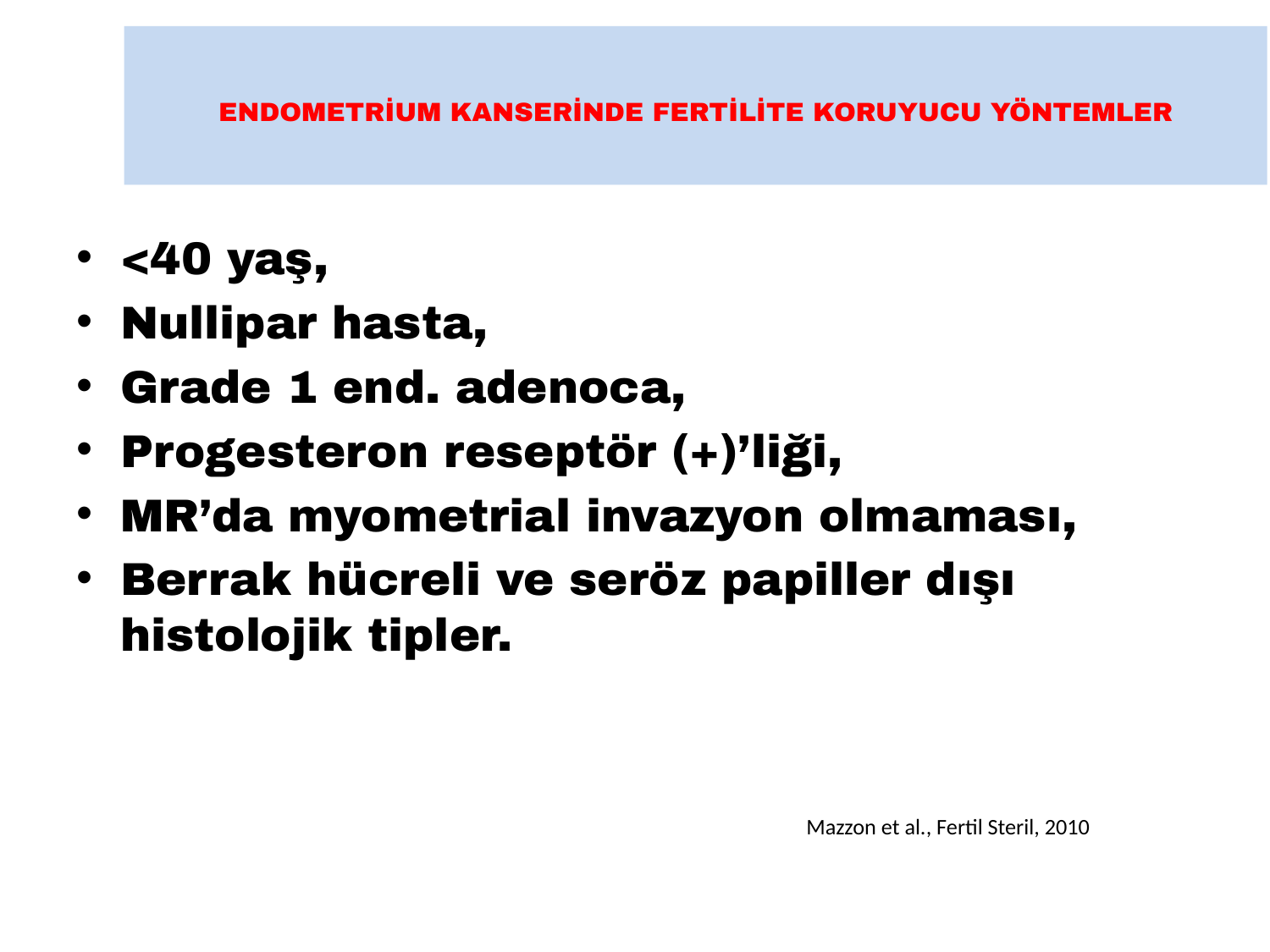

# ENDOMETRİUM KANSERİNDE FERTİLİTE KORUYUCU YÖNTEMLER
<40 yaş,
Nullipar hasta,
Grade 1 end. adenoca,
Progesteron reseptör (+)’liği,
MR’da myometrial invazyon olmaması,
Berrak hücreli ve seröz papiller dışı histolojik tipler.

                                                                                                                       Mazzon et al., Fertil Steril, 2010